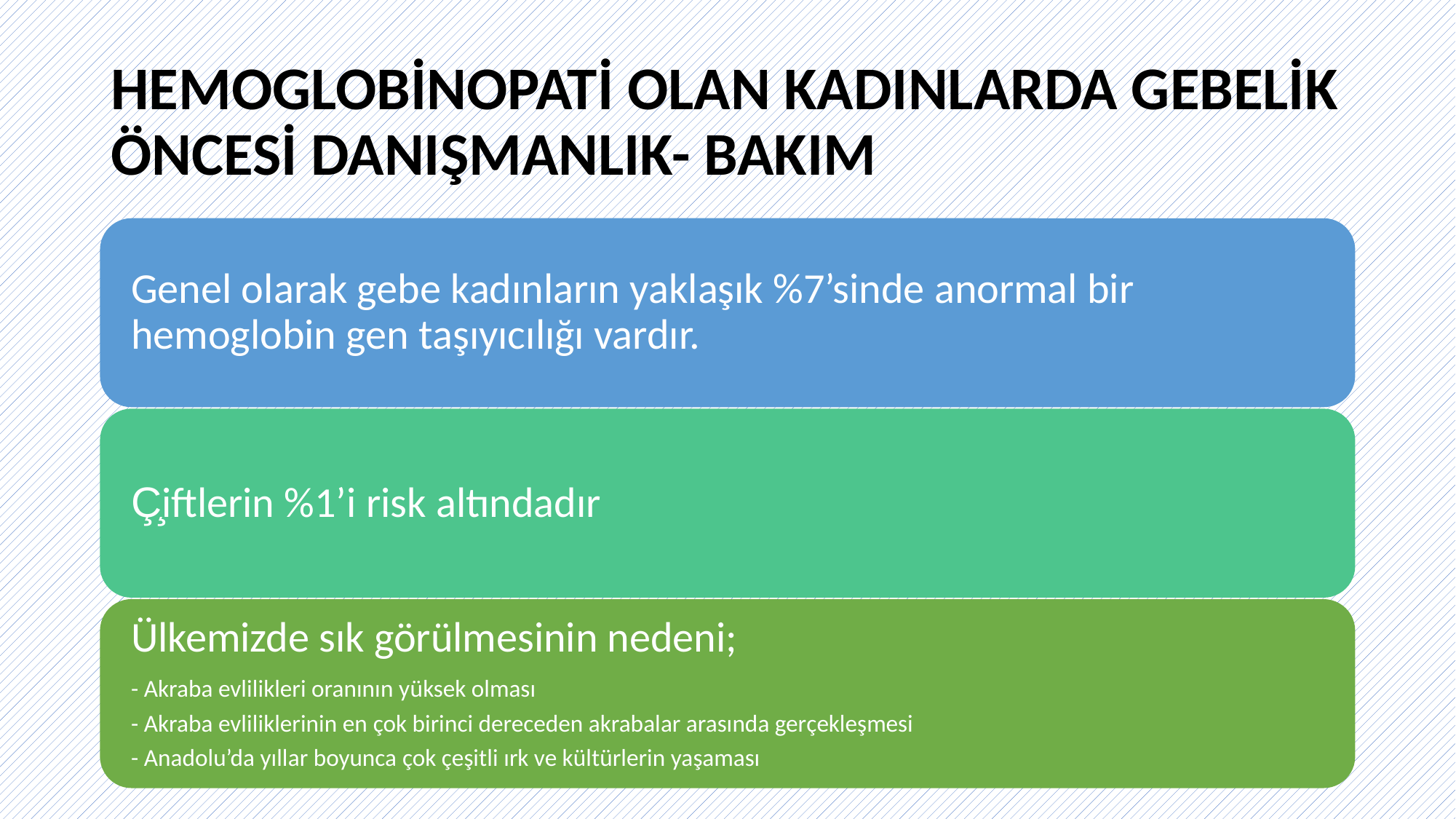

# HEMOGLOBİNOPATİ OLAN KADINLARDA GEBELİK ÖNCESİ DANIŞMANLIK- BAKIM
Genel olarak gebe kadınların yaklaşık %7’sinde anormal bir hemoglobin gen taşıyıcılığı vardır.
Ç̧iftlerin %1’i risk altındadır
Ülkemizde sık görülmesinin nedeni;
- Akraba evlilikleri oranının yüksek olması
- Akraba evliliklerinin en çok birinci dereceden akrabalar arasında gerçekleşmesi
- Anadolu’da yıllar boyunca çok çeşitli ırk ve kültürlerin yaşaması